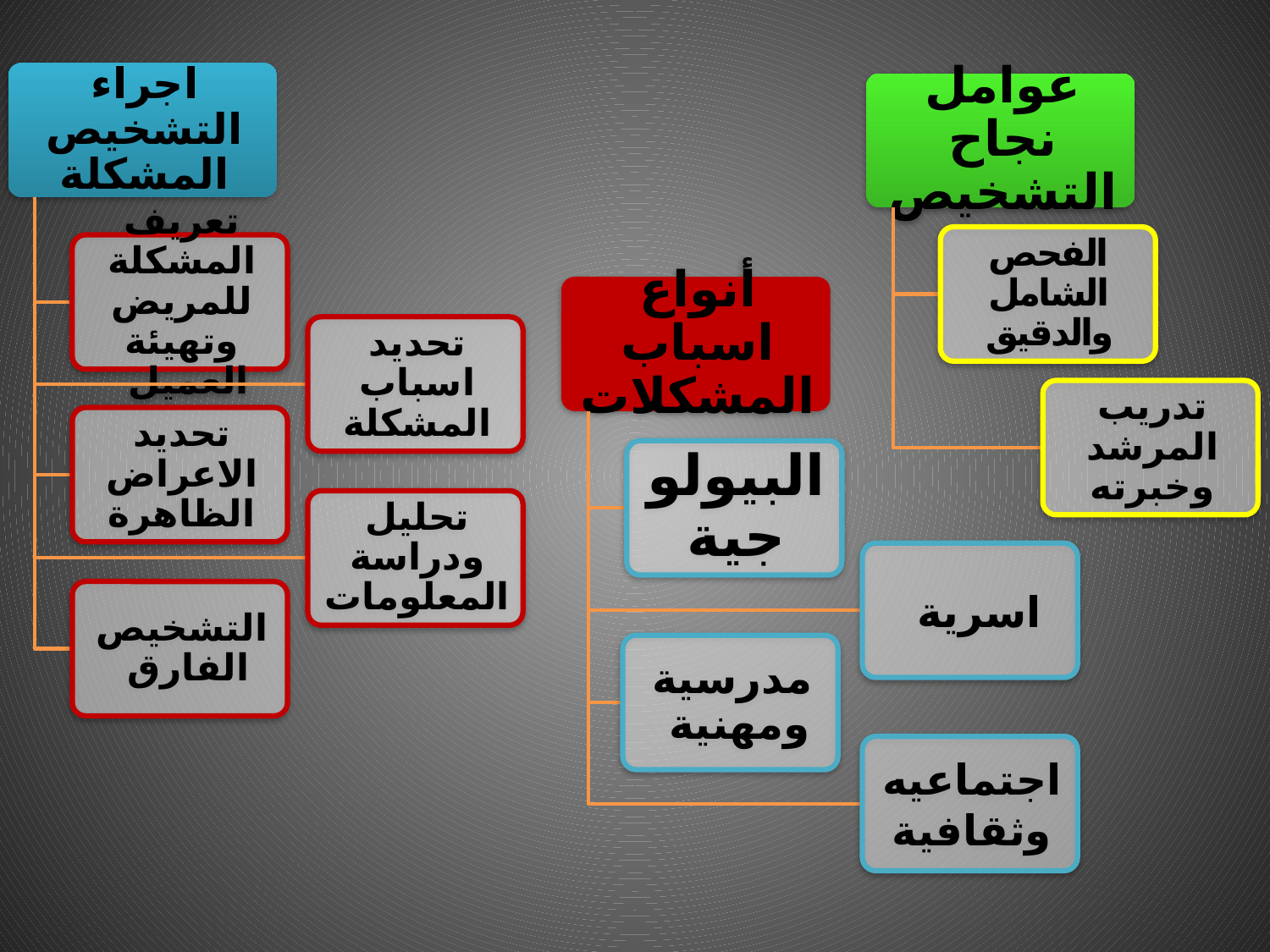

اجراء التشخيص المشكلة
تعريف المشكلة للمريض وتهيئة العميل
تحديد اسباب المشكلة
تحديد الاعراض الظاهرة
تحليل ودراسة المعلومات
التشخيص الفارق
عوامل نجاح التشخيص
الفحص الشامل والدقيق
تدريب المرشد وخبرته
أنواع اسباب المشكلات
البيولوجية
اسرية
مدرسية ومهنية
اجتماعيه وثقافية